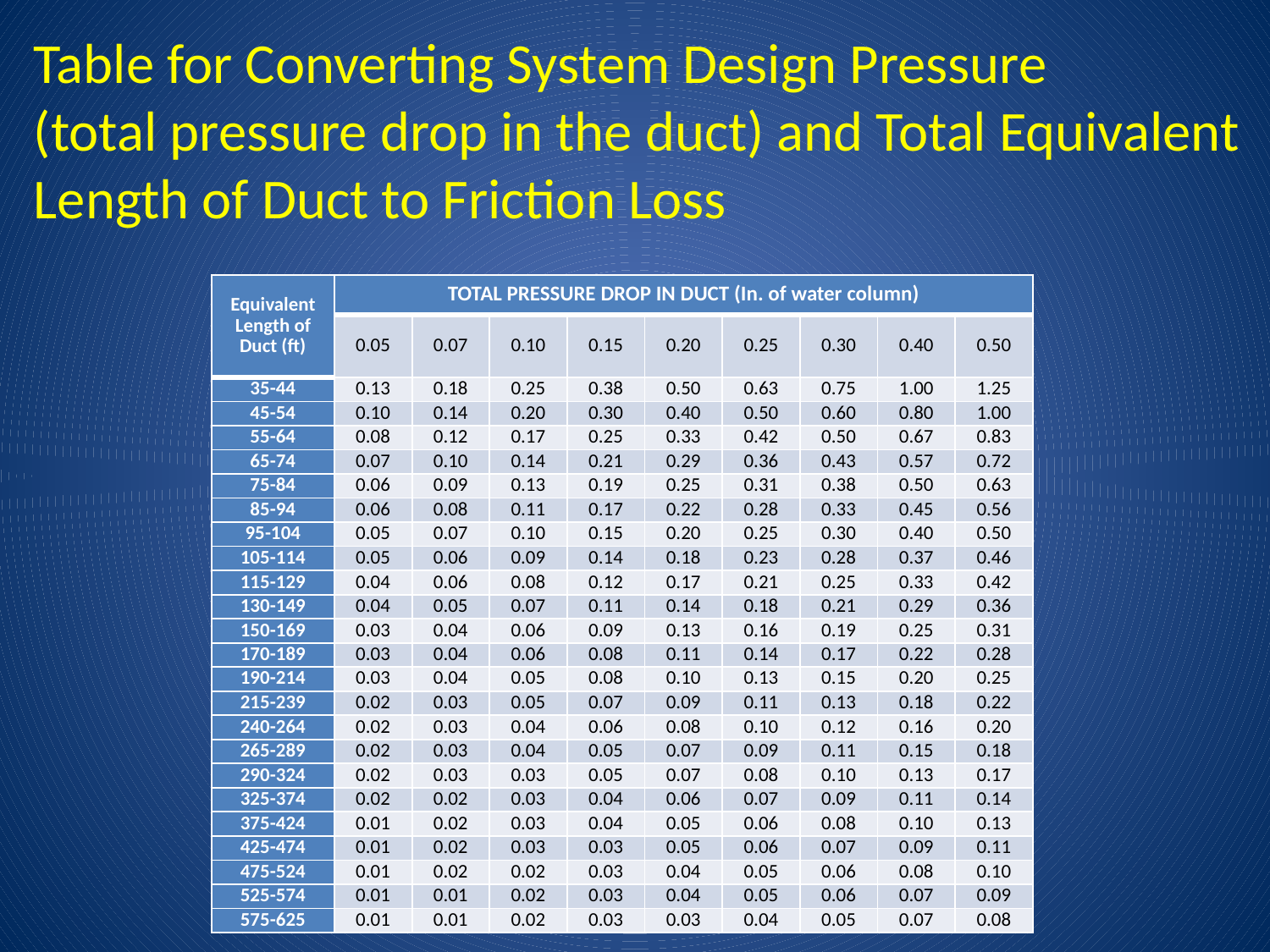

Table for Converting System Design Pressure
(total pressure drop in the duct) and Total Equivalent
Length of Duct to Friction Loss
| Equivalent Length of Duct (ft) | TOTAL PRESSURE DROP IN DUCT (In. of water column) |  |  |  |  |  |  |  |  |
| --- | --- | --- | --- | --- | --- | --- | --- | --- | --- |
|  | 0.05 | 0.07 | 0.10 | 0.15 | 0.20 | 0.25 | 0.30 | 0.40 | 0.50 |
| 35-44 | 0.13 | 0.18 | 0.25 | 0.38 | 0.50 | 0.63 | 0.75 | 1.00 | 1.25 |
| 45-54 | 0.10 | 0.14 | 0.20 | 0.30 | 0.40 | 0.50 | 0.60 | 0.80 | 1.00 |
| 55-64 | 0.08 | 0.12 | 0.17 | 0.25 | 0.33 | 0.42 | 0.50 | 0.67 | 0.83 |
| 65-74 | 0.07 | 0.10 | 0.14 | 0.21 | 0.29 | 0.36 | 0.43 | 0.57 | 0.72 |
| 75-84 | 0.06 | 0.09 | 0.13 | 0.19 | 0.25 | 0.31 | 0.38 | 0.50 | 0.63 |
| 85-94 | 0.06 | 0.08 | 0.11 | 0.17 | 0.22 | 0.28 | 0.33 | 0.45 | 0.56 |
| 95-104 | 0.05 | 0.07 | 0.10 | 0.15 | 0.20 | 0.25 | 0.30 | 0.40 | 0.50 |
| 105-114 | 0.05 | 0.06 | 0.09 | 0.14 | 0.18 | 0.23 | 0.28 | 0.37 | 0.46 |
| 115-129 | 0.04 | 0.06 | 0.08 | 0.12 | 0.17 | 0.21 | 0.25 | 0.33 | 0.42 |
| 130-149 | 0.04 | 0.05 | 0.07 | 0.11 | 0.14 | 0.18 | 0.21 | 0.29 | 0.36 |
| 150-169 | 0.03 | 0.04 | 0.06 | 0.09 | 0.13 | 0.16 | 0.19 | 0.25 | 0.31 |
| 170-189 | 0.03 | 0.04 | 0.06 | 0.08 | 0.11 | 0.14 | 0.17 | 0.22 | 0.28 |
| 190-214 | 0.03 | 0.04 | 0.05 | 0.08 | 0.10 | 0.13 | 0.15 | 0.20 | 0.25 |
| 215-239 | 0.02 | 0.03 | 0.05 | 0.07 | 0.09 | 0.11 | 0.13 | 0.18 | 0.22 |
| 240-264 | 0.02 | 0.03 | 0.04 | 0.06 | 0.08 | 0.10 | 0.12 | 0.16 | 0.20 |
| 265-289 | 0.02 | 0.03 | 0.04 | 0.05 | 0.07 | 0.09 | 0.11 | 0.15 | 0.18 |
| 290-324 | 0.02 | 0.03 | 0.03 | 0.05 | 0.07 | 0.08 | 0.10 | 0.13 | 0.17 |
| 325-374 | 0.02 | 0.02 | 0.03 | 0.04 | 0.06 | 0.07 | 0.09 | 0.11 | 0.14 |
| 375-424 | 0.01 | 0.02 | 0.03 | 0.04 | 0.05 | 0.06 | 0.08 | 0.10 | 0.13 |
| 425-474 | 0.01 | 0.02 | 0.03 | 0.03 | 0.05 | 0.06 | 0.07 | 0.09 | 0.11 |
| 475-524 | 0.01 | 0.02 | 0.02 | 0.03 | 0.04 | 0.05 | 0.06 | 0.08 | 0.10 |
| 525-574 | 0.01 | 0.01 | 0.02 | 0.03 | 0.04 | 0.05 | 0.06 | 0.07 | 0.09 |
| 575-625 | 0.01 | 0.01 | 0.02 | 0.03 | 0.03 | 0.04 | 0.05 | 0.07 | 0.08 |